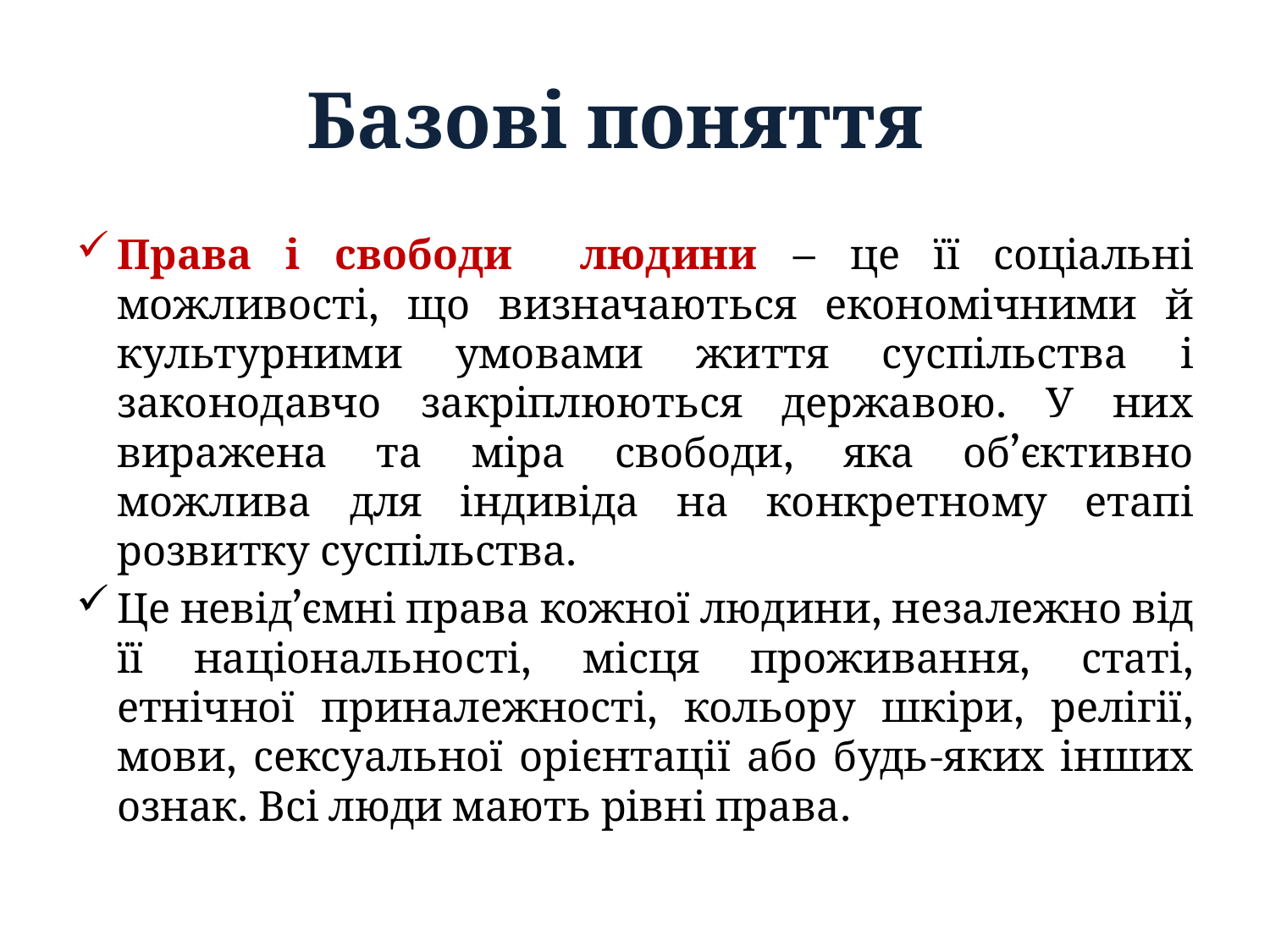

# Базові поняття
Права і свободи  людини – це її соціальні можливості, що визначаються економічними й культурними умовами життя суспільства і законодавчо закріплюються державою. У них виражена та міра свободи, яка об’єктивно можлива для індивіда на конкретному етапі розвитку суспільства.
Це невід’ємні права кожної людини, незалежно від її національності, місця проживання, статі, етнічної приналежності, кольору шкіри, релігії, мови, сексуальної орієнтації або будь-яких інших ознак. Всі люди мають рівні права.